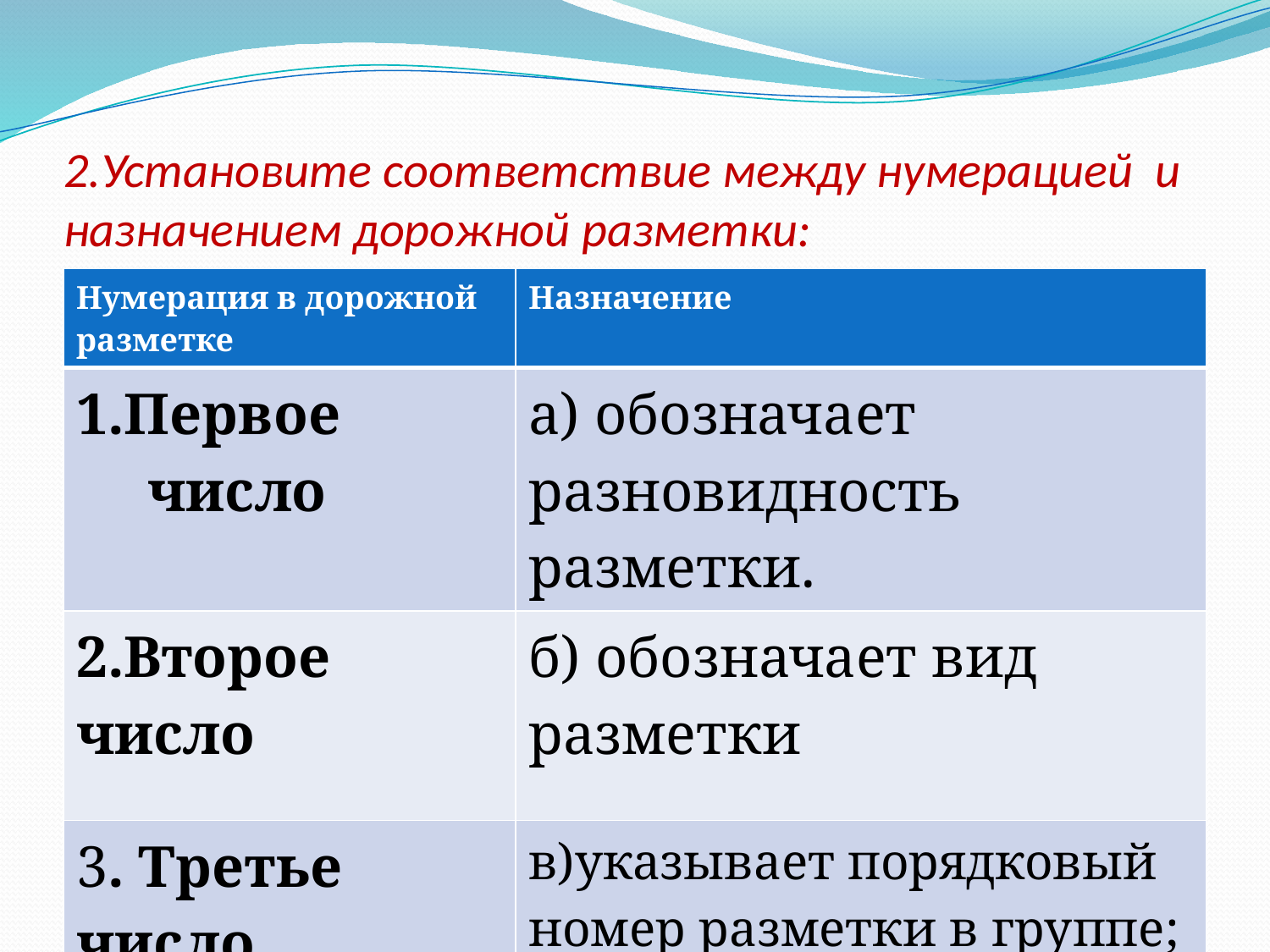

# 2.Установите соответствие между нумерацией  и назначением дорожной разметки:
| Нумерация в дорожной разметке | Назначение |
| --- | --- |
| 1.Первое число | а) обозначает разновидность разметки. |
| 2.Второе число | б) обозначает вид разметки |
| 3. Третье число | в)указывает порядковый номер разметки в группе; |